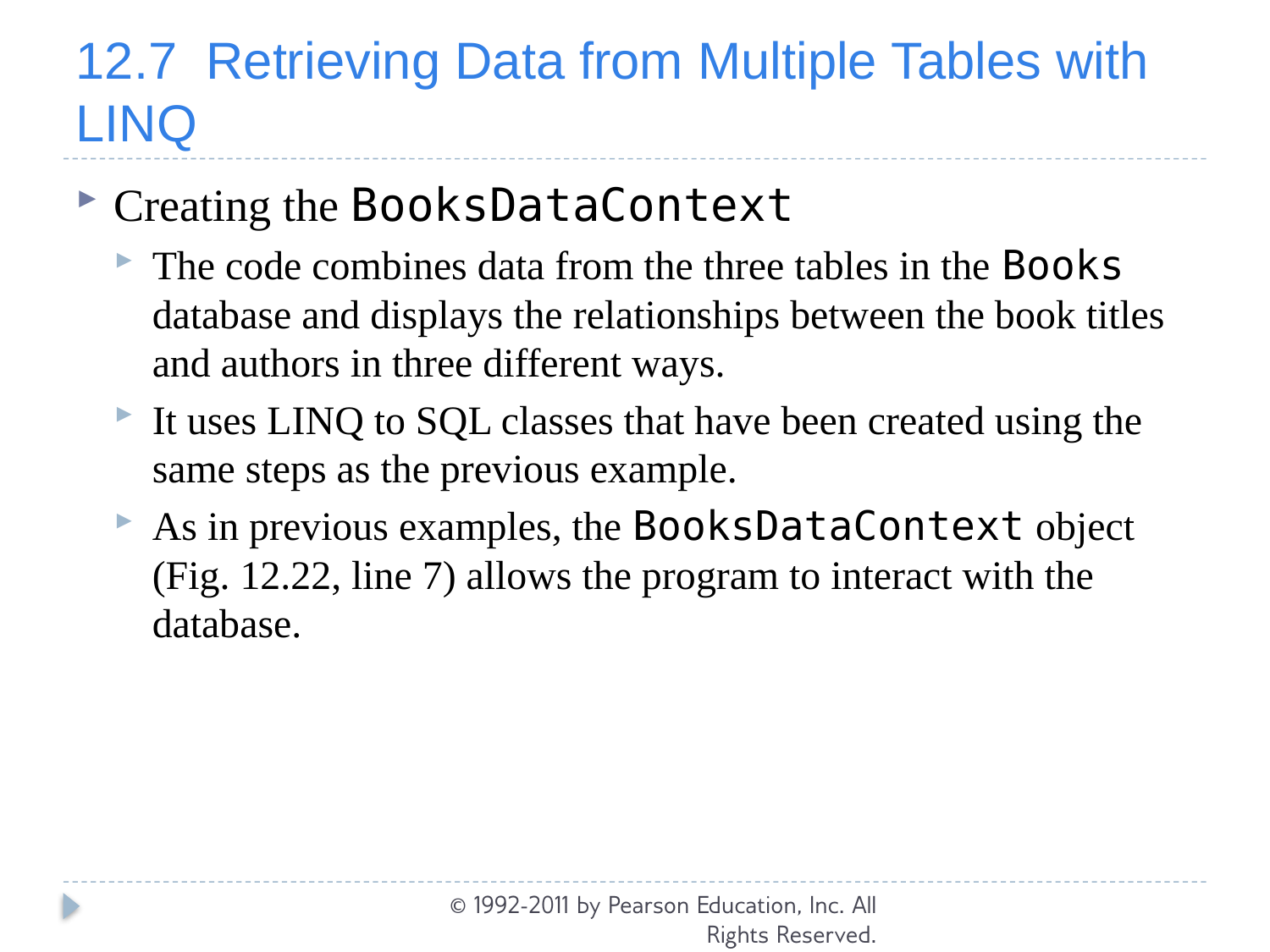

# 12.7  Retrieving Data from Multiple Tables with LINQ
Creating the BooksDataContext
The code combines data from the three tables in the Books database and displays the relationships between the book titles and authors in three different ways.
It uses LINQ to SQL classes that have been created using the same steps as the previous example.
As in previous examples, the BooksDataContext object (Fig. 12.22, line 7) allows the program to interact with the database.
© 1992-2011 by Pearson Education, Inc. All Rights Reserved.